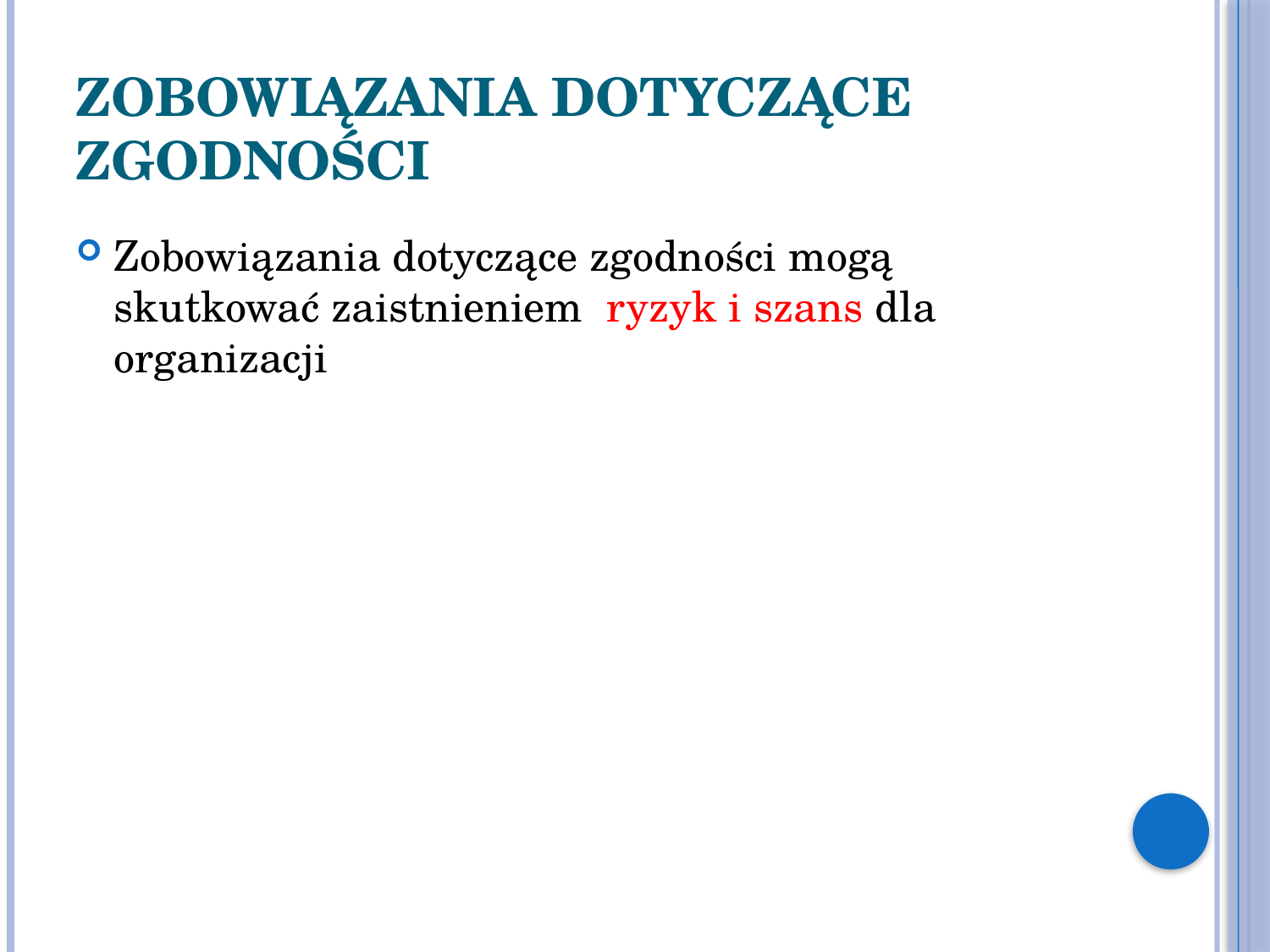

# Zobowiązania dotyczące zgodności
Zobowiązania dotyczące zgodności mogą skutkować zaistnieniem  ryzyk i szans dla organizacji